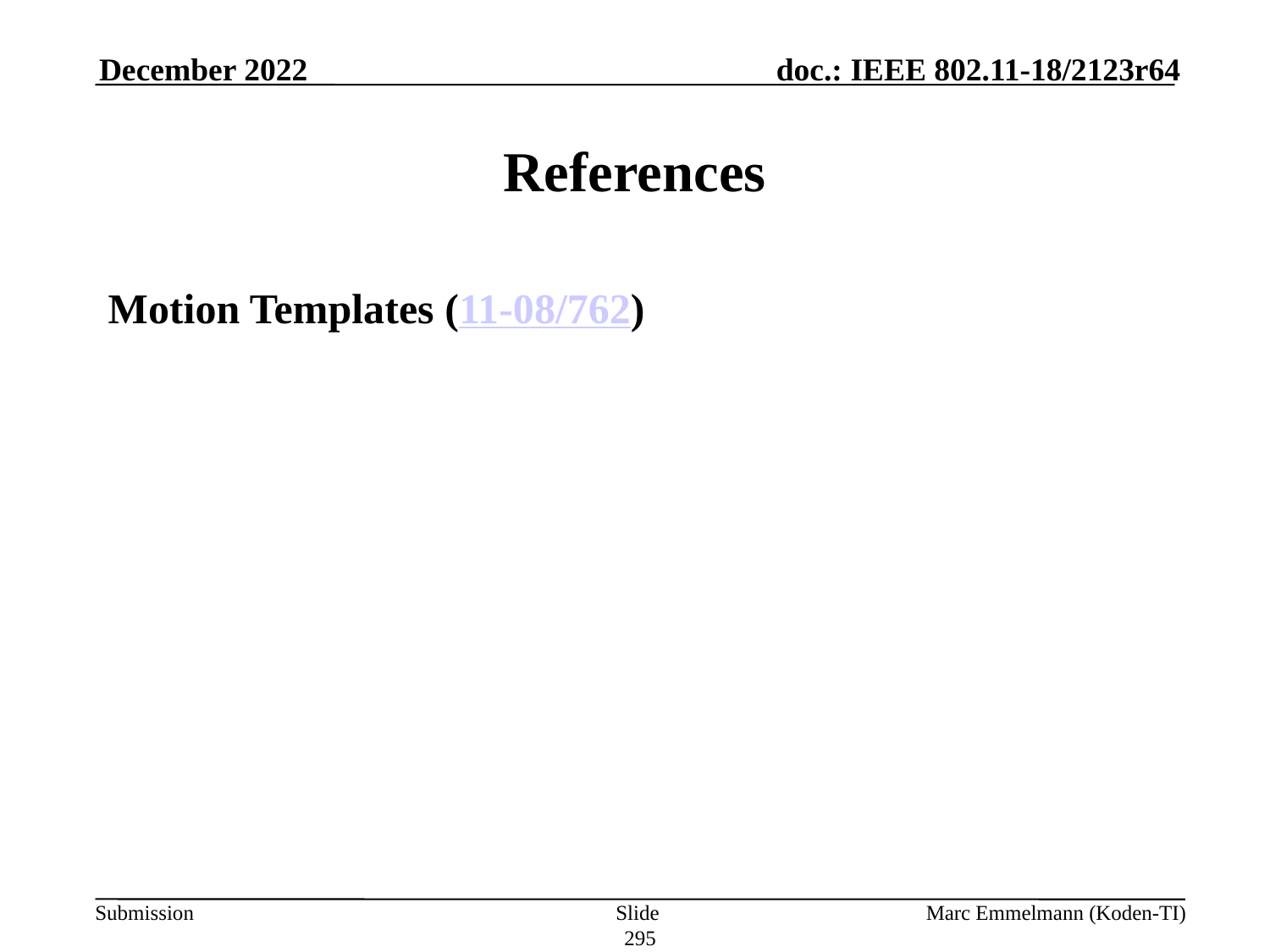

December 2022
# References
Motion Templates (11-08/762)
Slide 295
Marc Emmelmann (Koden-TI)